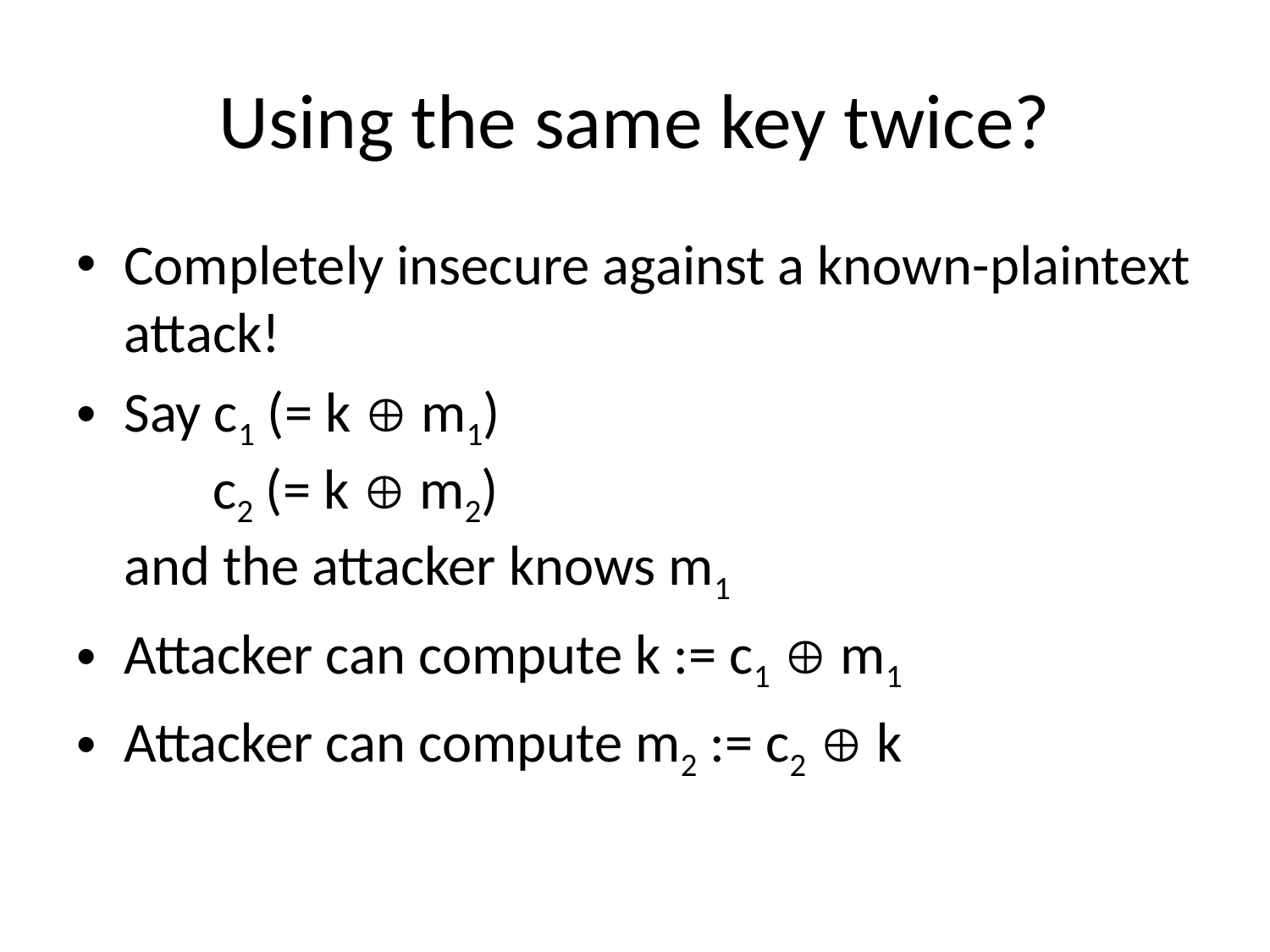

# Using the same key twice?
Completely insecure against a known-plaintext attack!
Say c1 (= k ⊕ m1)
       c2 (= k ⊕ m2)
and the attacker knows m1
Attacker can compute k := c1 ⊕ m1
Attacker can compute m2 := c2 ⊕ k